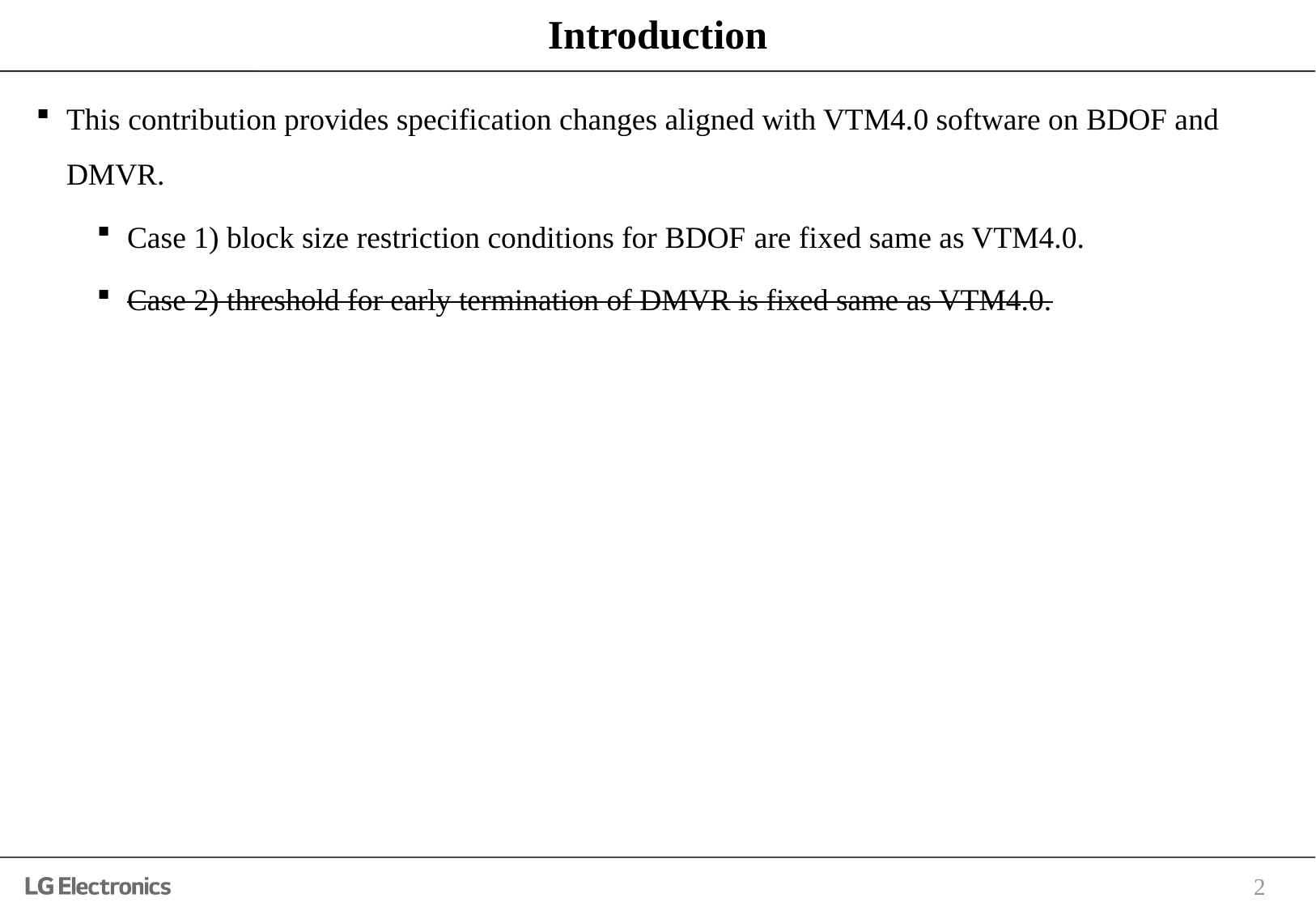

# Introduction
This contribution provides specification changes aligned with VTM4.0 software on BDOF and DMVR.
Case 1) block size restriction conditions for BDOF are fixed same as VTM4.0.
Case 2) threshold for early termination of DMVR is fixed same as VTM4.0.
2